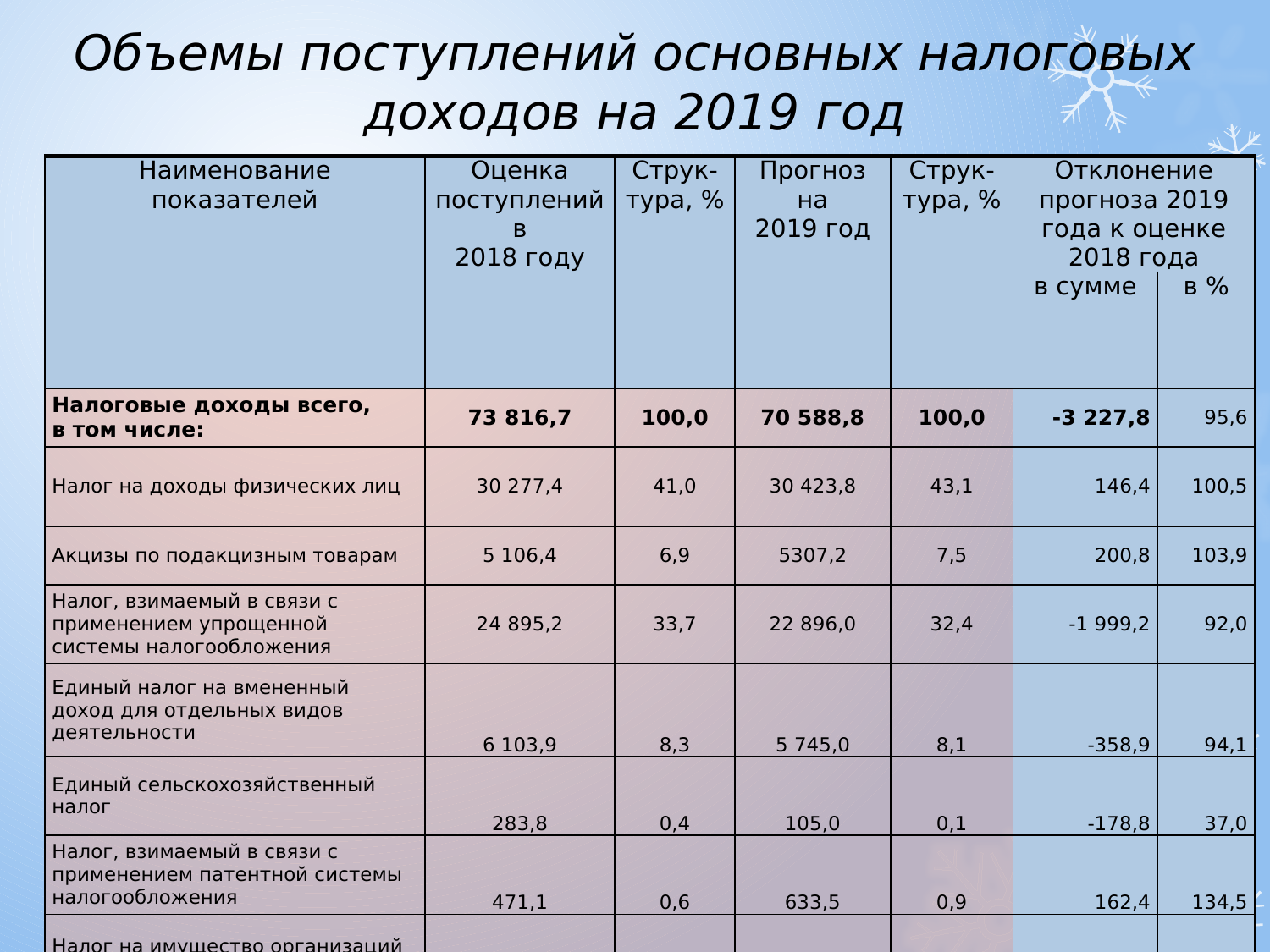

# Объемы поступлений основных налоговых доходов на 2019 год
| Наименование показателей | Оценка поступлений в 2018 году | Струк-тура, % | Прогноз на 2019 год | Струк-тура, % | Отклонение прогноза 2019 года к оценке 2018 года |  |
| --- | --- | --- | --- | --- | --- | --- |
|  |  |  |  |  | в сумме | в % |
| Налоговые доходы всего, в том числе: | 73 816,7 | 100,0 | 70 588,8 | 100,0 | -3 227,8 | 95,6 |
| Налог на доходы физических лиц | 30 277,4 | 41,0 | 30 423,8 | 43,1 | 146,4 | 100,5 |
| Акцизы по подакцизным товарам | 5 106,4 | 6,9 | 5307,2 | 7,5 | 200,8 | 103,9 |
| Налог, взимаемый в связи с применением упрощенной системы налогообложения | 24 895,2 | 33,7 | 22 896,0 | 32,4 | -1 999,2 | 92,0 |
| Единый налог на вмененный доход для отдельных видов деятельности | 6 103,9 | 8,3 | 5 745,0 | 8,1 | -358,9 | 94,1 |
| Единый сельскохозяйственный налог | 283,8 | 0,4 | 105,0 | 0,1 | -178,8 | 37,0 |
| Налог, взимаемый в связи с применением патентной системы налогообложения | 471,1 | 0,6 | 633,5 | 0,9 | 162,4 | 134,5 |
| Налог на имущество организаций | 5 378,9 | 7,3 | 4 178,4 | 5,9 | -1 200,5 | 77,7 |
| Госпошлина | 1 300,0 | 1,8 | 1 300,0 | 1,7 | 0 | 100,0 |